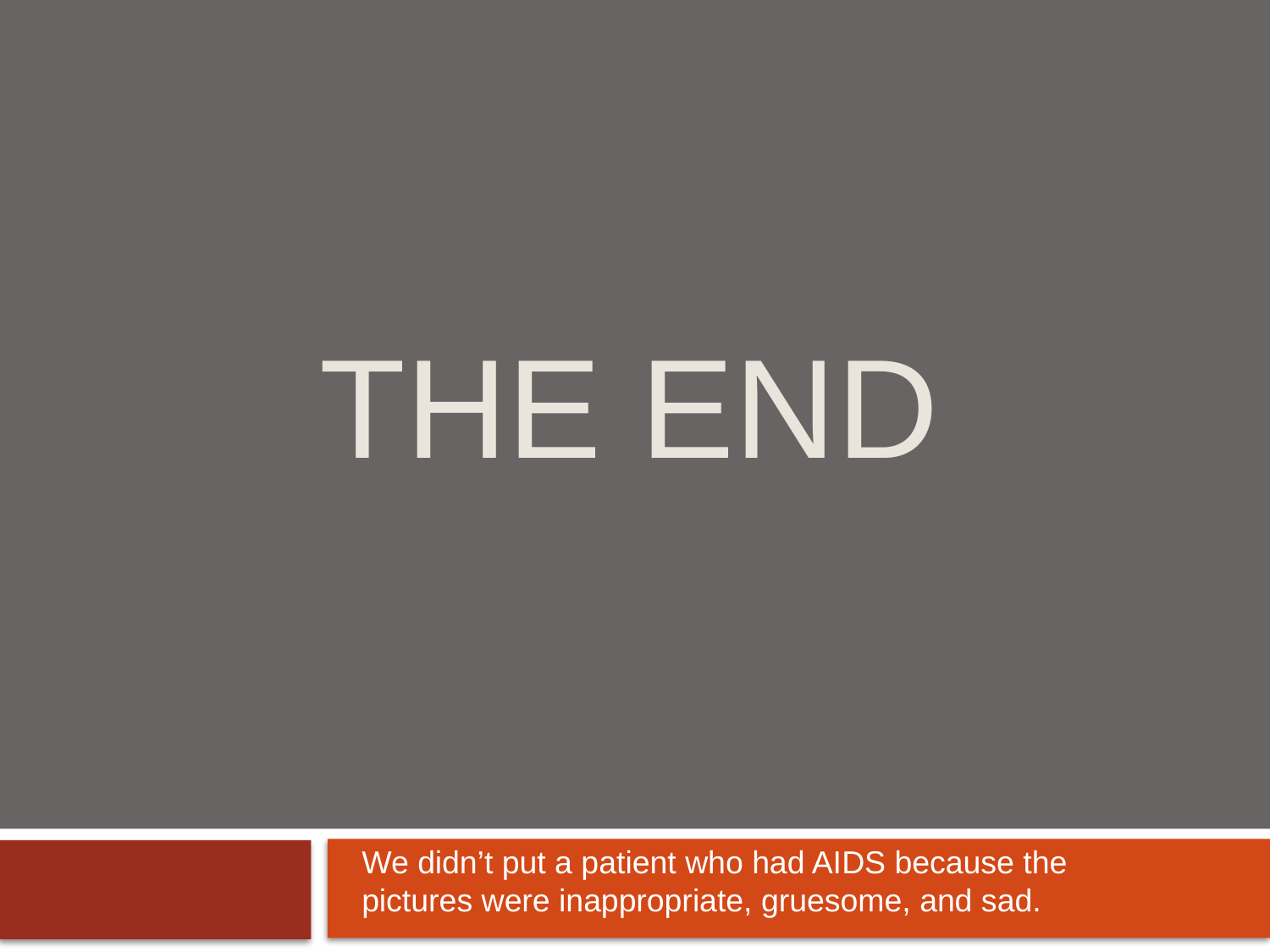

THE END
We didn’t put a patient who had AIDS because the pictures were inappropriate, gruesome, and sad.